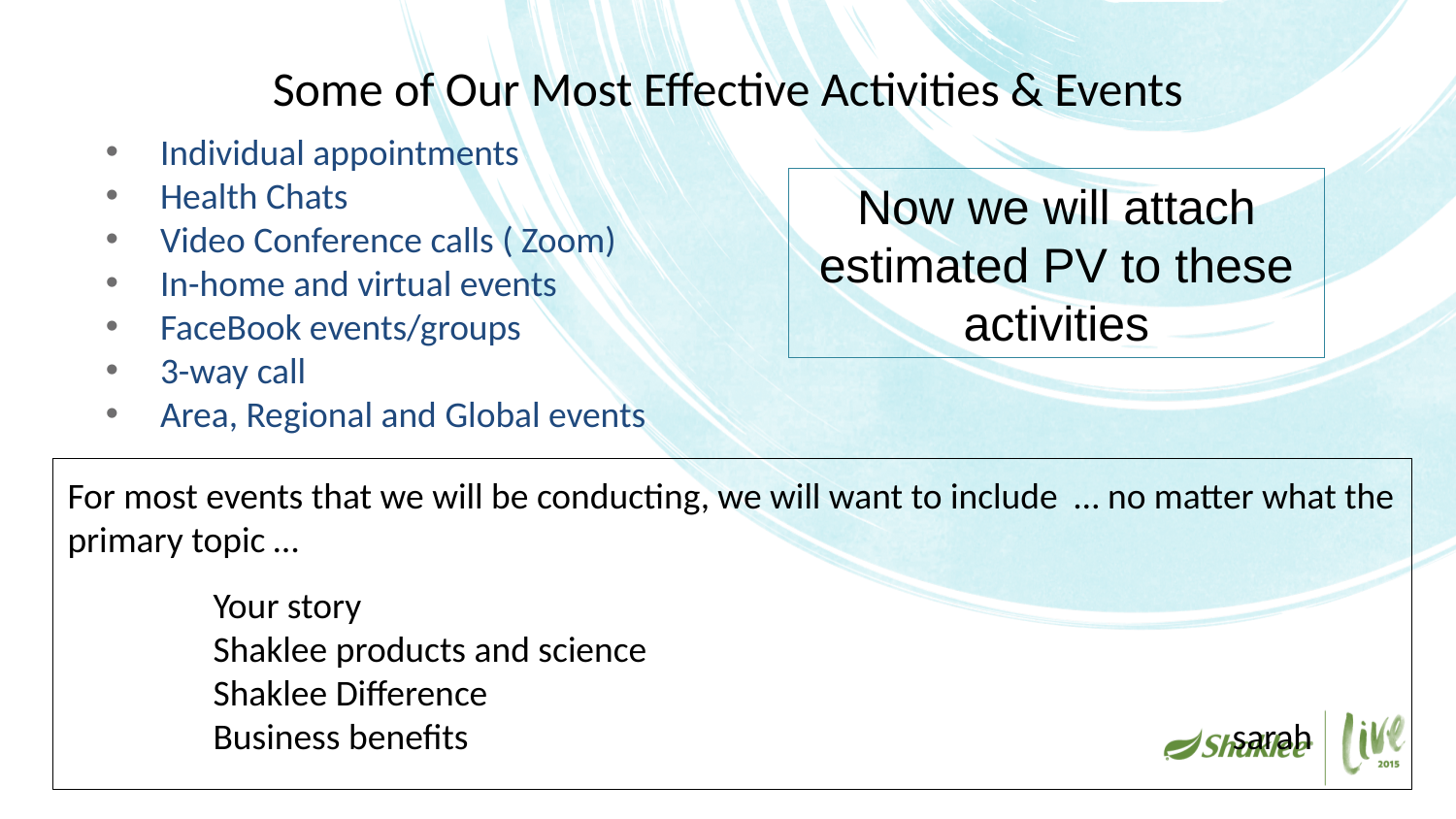

# Some of Our Most Effective Activities & Events
Individual appointments
Health Chats
Video Conference calls ( Zoom)
In-home and virtual events
FaceBook events/groups
3-way call
Area, Regional and Global events
Now we will attach estimated PV to these activities
For most events that we will be conducting, we will want to include  … no matter what the primary topic …

	Your story
	Shaklee products and science
	Shaklee Difference
	Business benefits						sarah